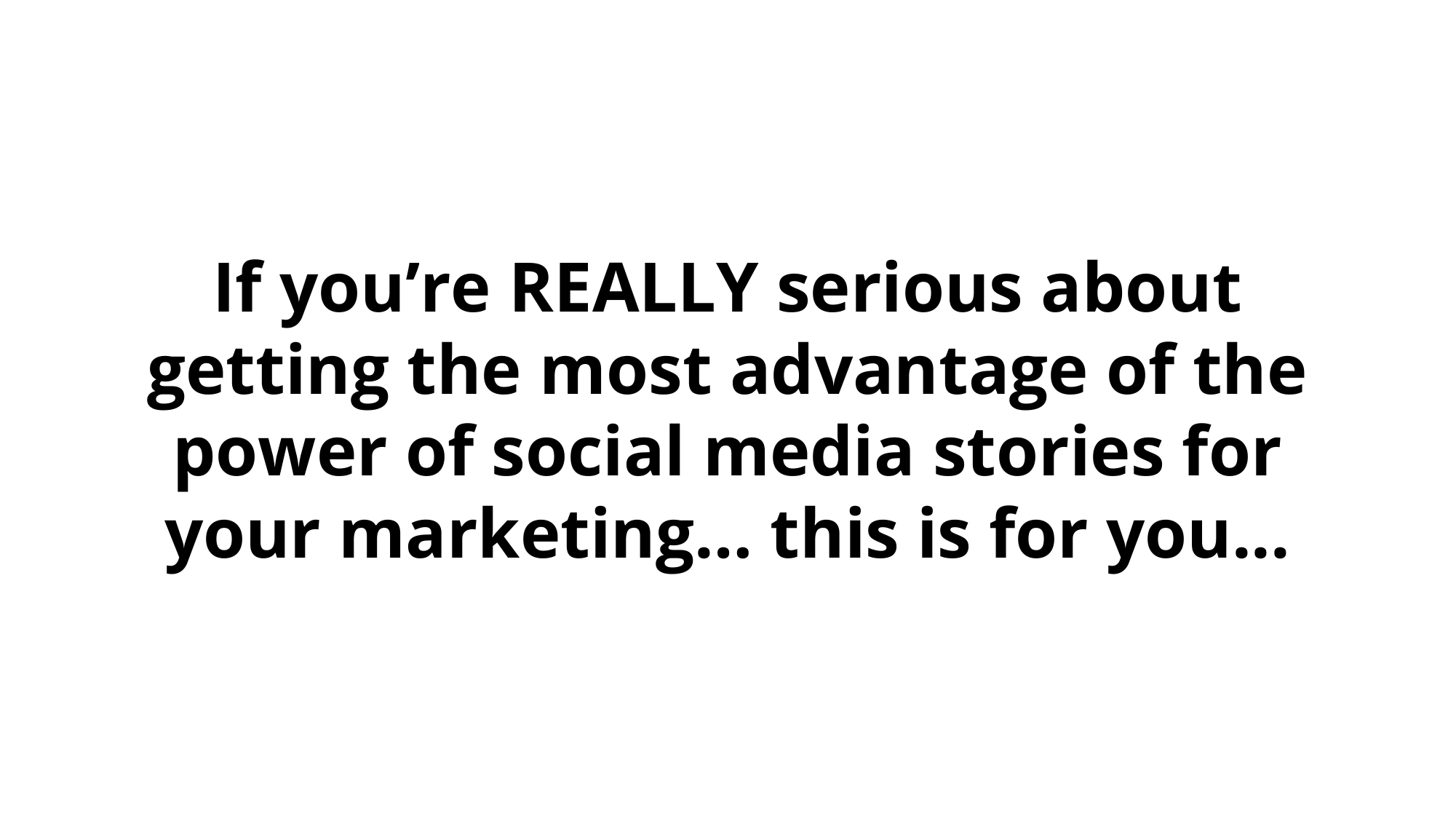

If you’re REALLY serious about getting the most advantage of the power of social media stories for your marketing… this is for you...